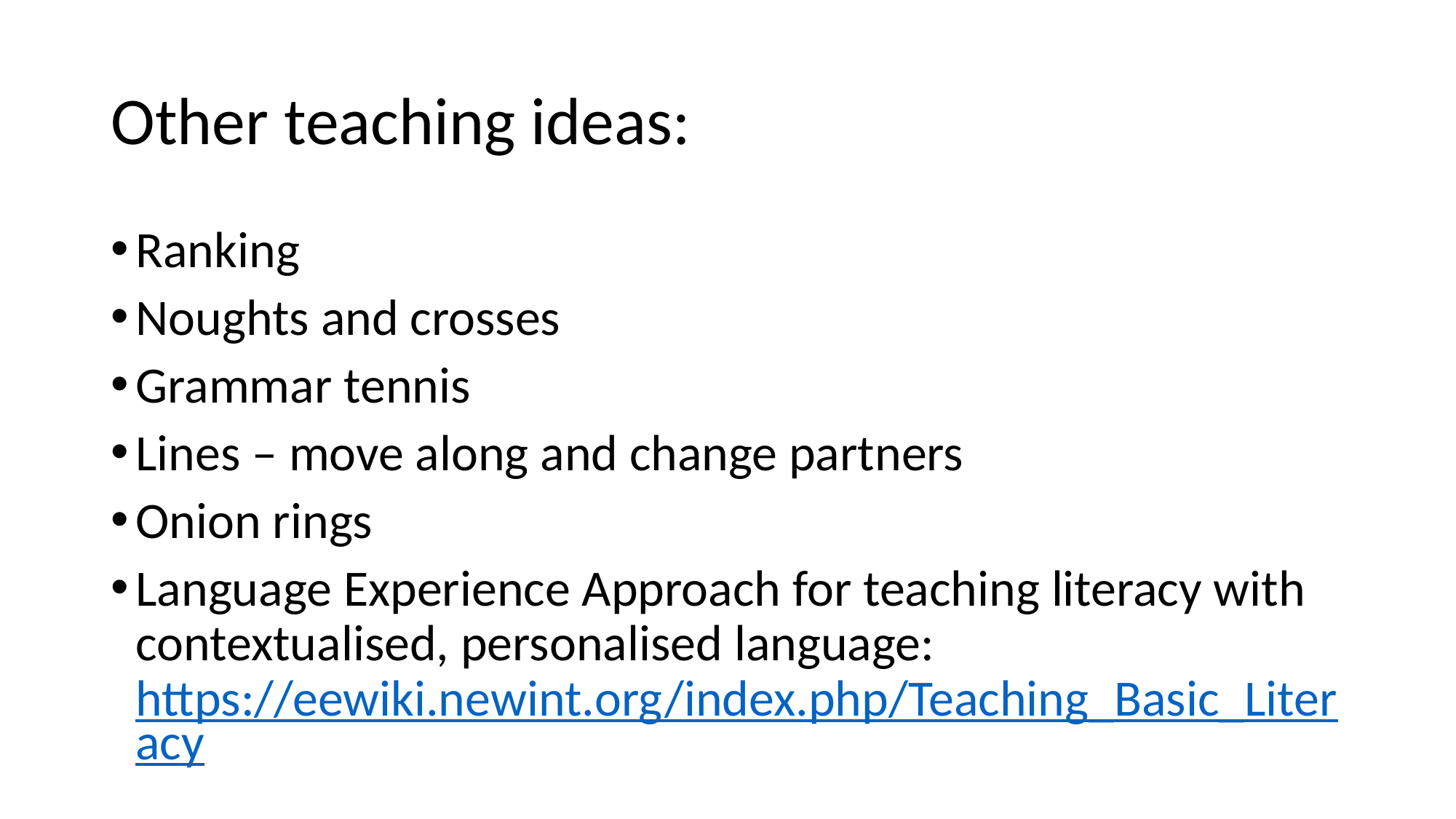

# Other teaching ideas:
Ranking
Noughts and crosses
Grammar tennis
Lines – move along and change partners
Onion rings
Language Experience Approach for teaching literacy with contextualised, personalised language:  https://eewiki.newint.org/index.php/Teaching_Basic_Literacy